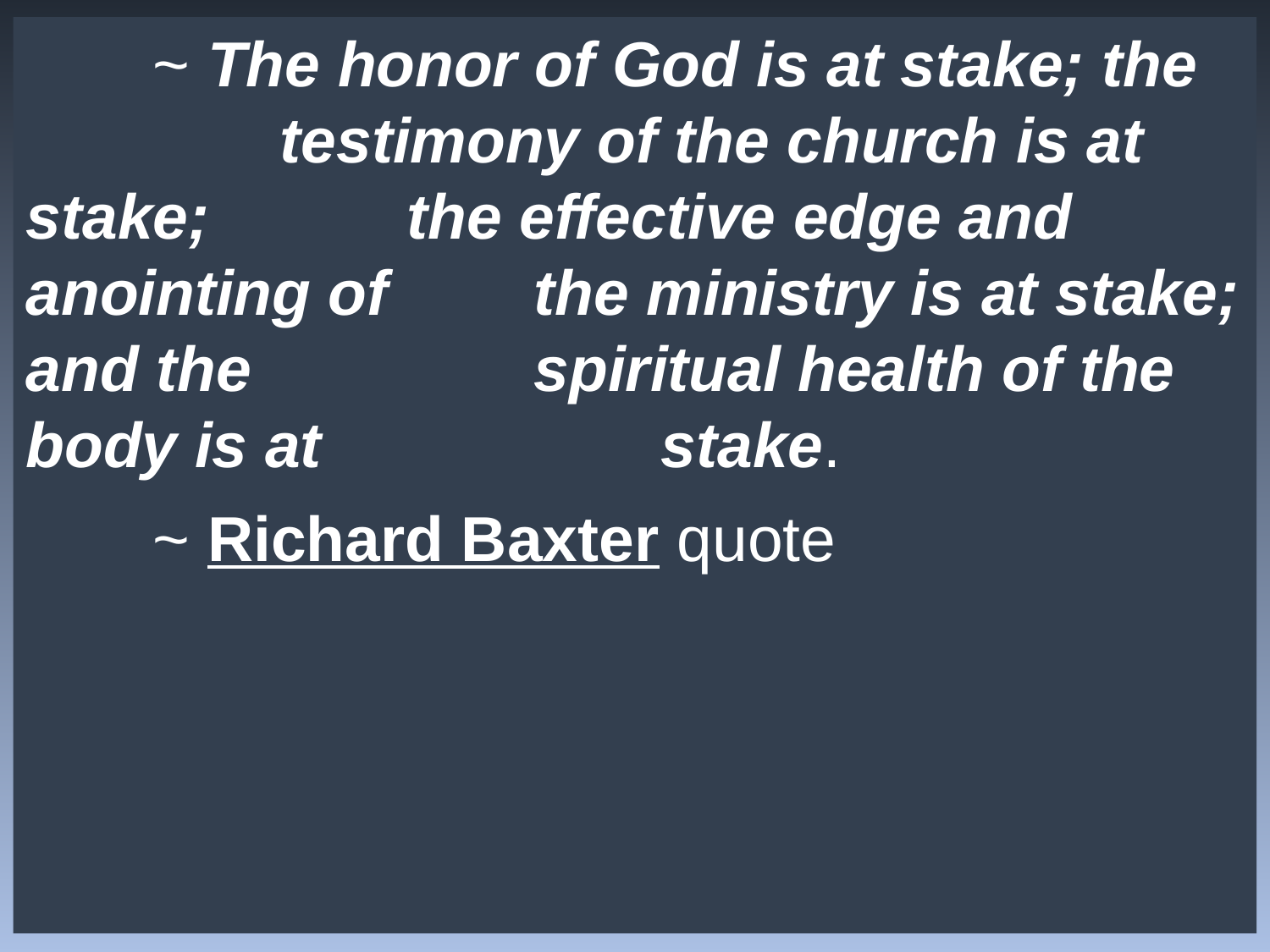

~ The honor of God is at stake; the 		testimony of the church is at stake; 		the effective edge and anointing of 		the ministry is at stake; and the 			spiritual health of the body is at 			stake.
	~ Richard Baxter quote